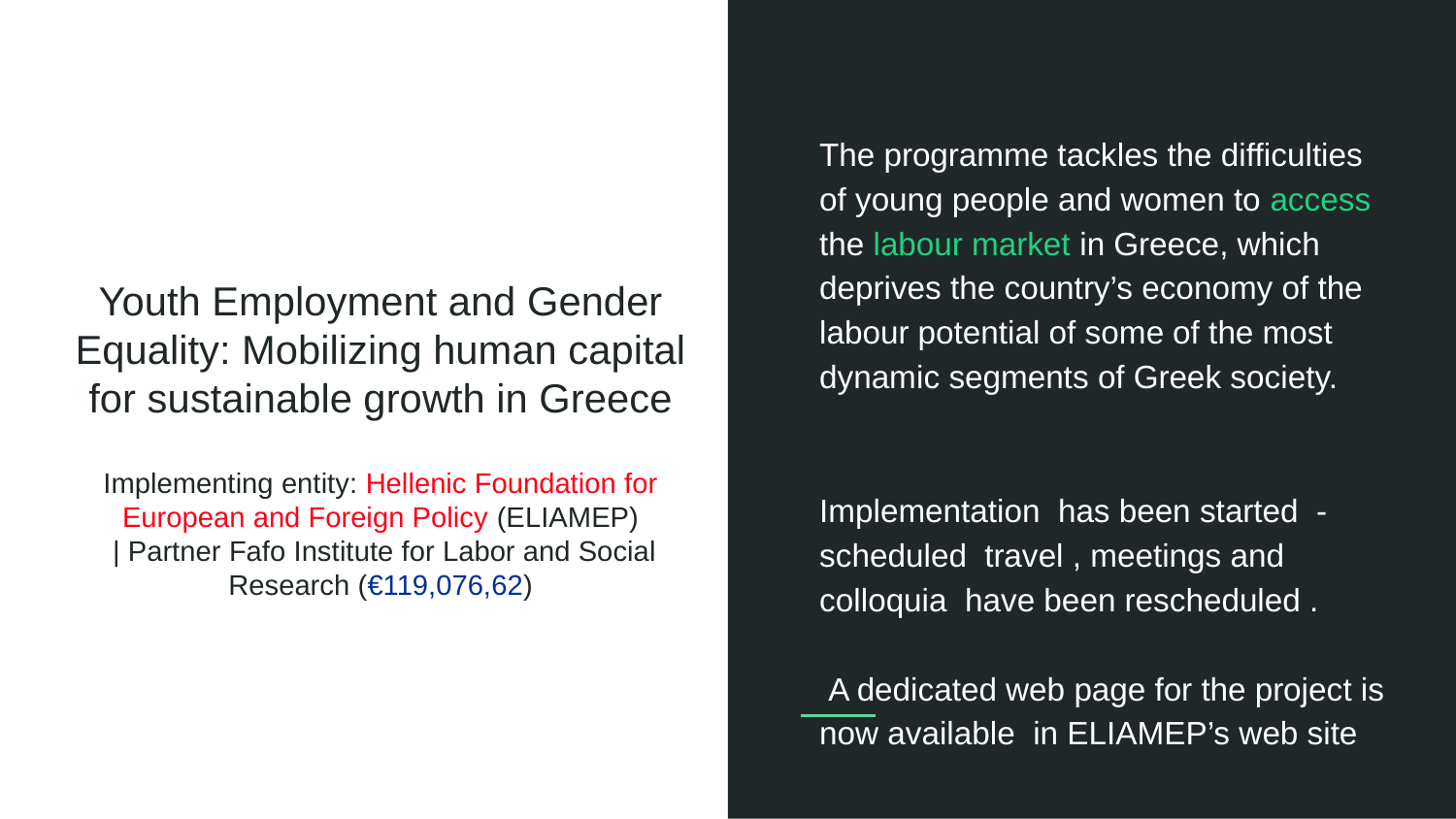

The programme tackles the difficulties of young people and women to access the labour market in Greece, which deprives the country’s economy of the labour potential of some of the most dynamic segments of Greek society.

Implementation  has been started  - scheduled  travel , meetings and colloquia  have been rescheduled .

 A dedicated web page for the project is now available  in ELIAMEP’s web site
# Youth Employment and Gender Equality: Mobilizing human capital for sustainable growth in Greece Implementing entity: Hellenic Foundation for European and Foreign Policy (ELIAMEP) | Partner Fafo Institute for Labor and Social Research (€119,076,62)